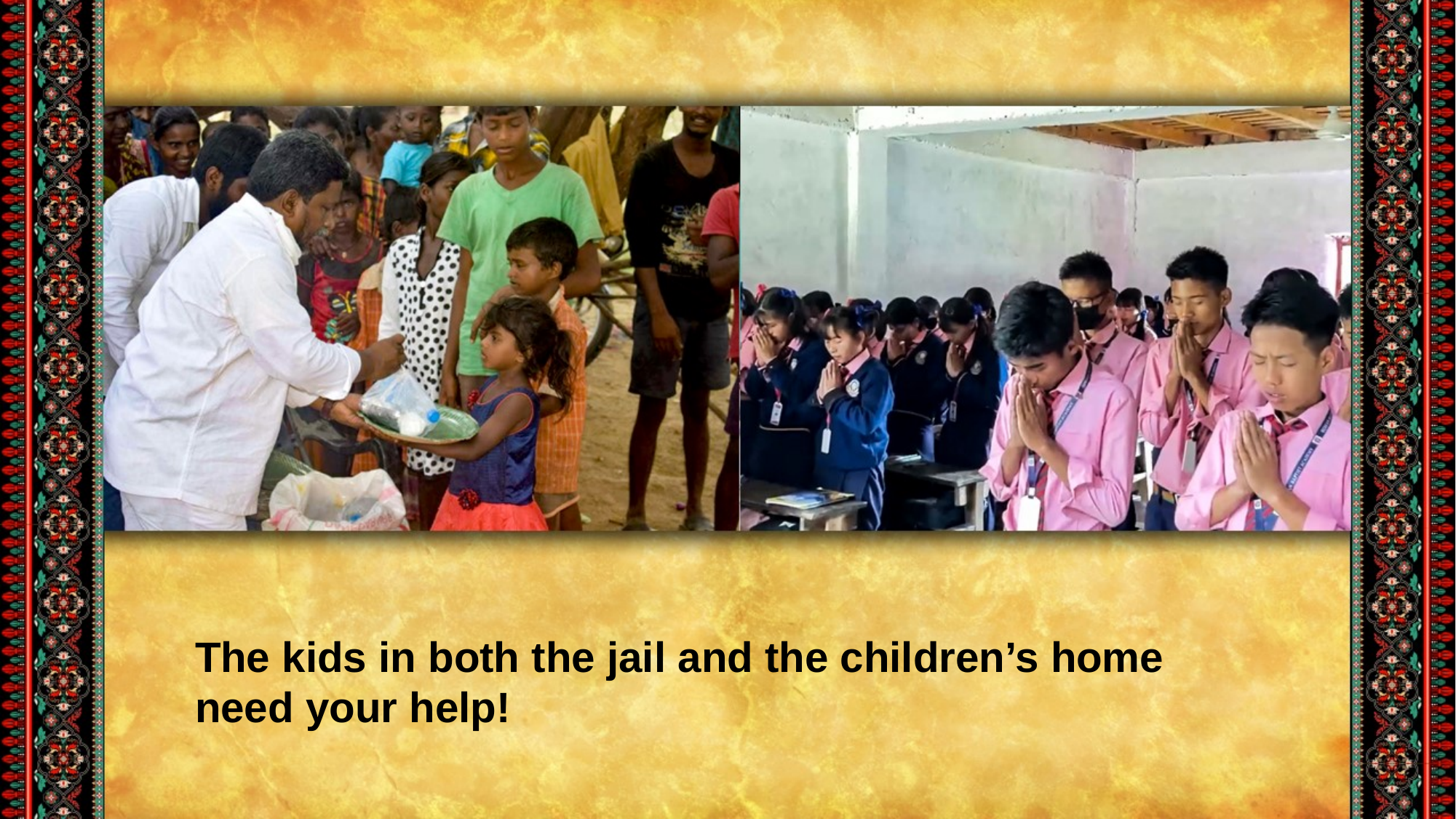

The kids in both the jail and the children’s home need your help!